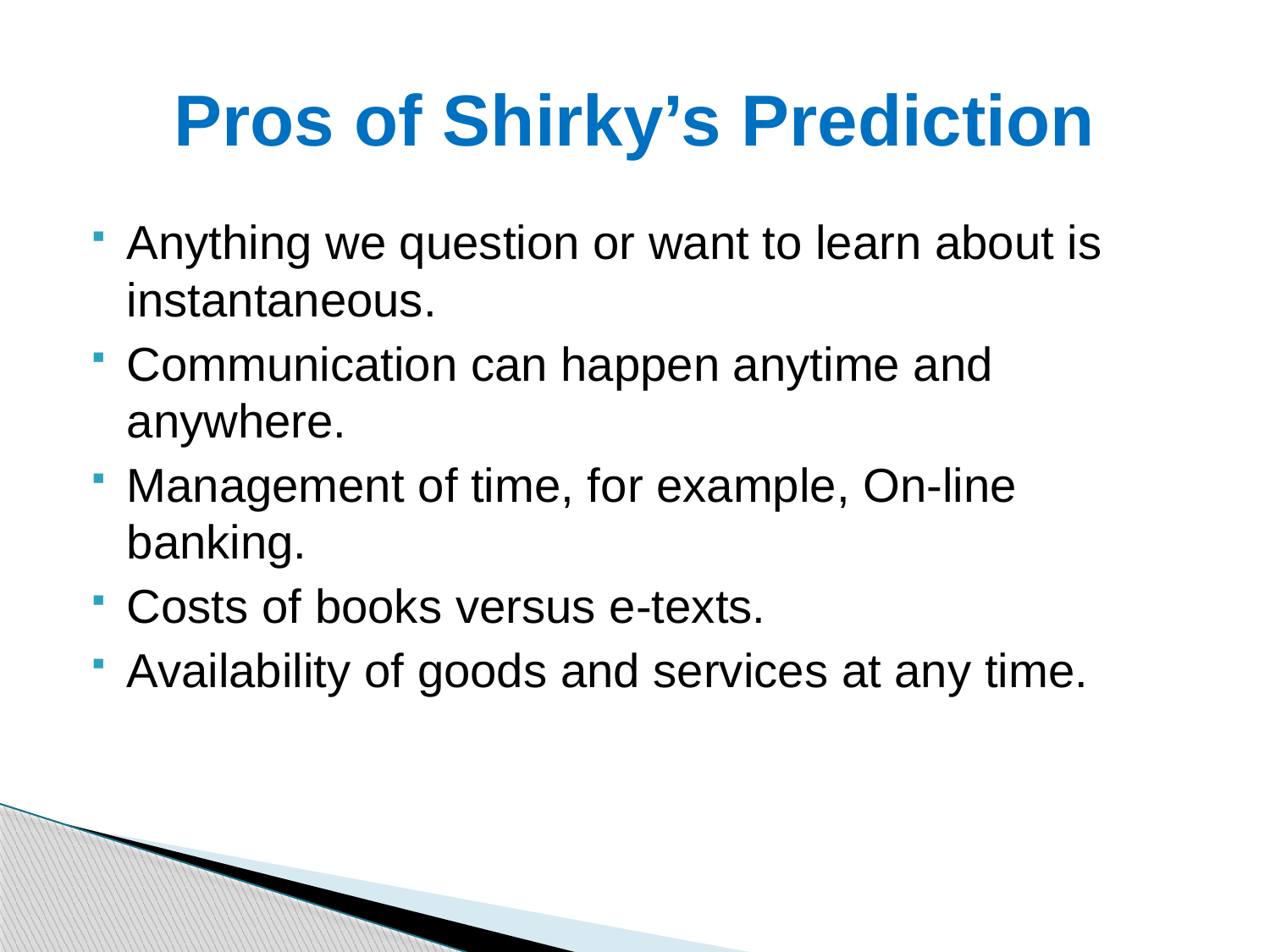

# Pros of Shirky’s Prediction
Anything we question or want to learn about is instantaneous.
Communication can happen anytime and anywhere.
Management of time, for example, On-line banking.
Costs of books versus e-texts.
Availability of goods and services at any time.